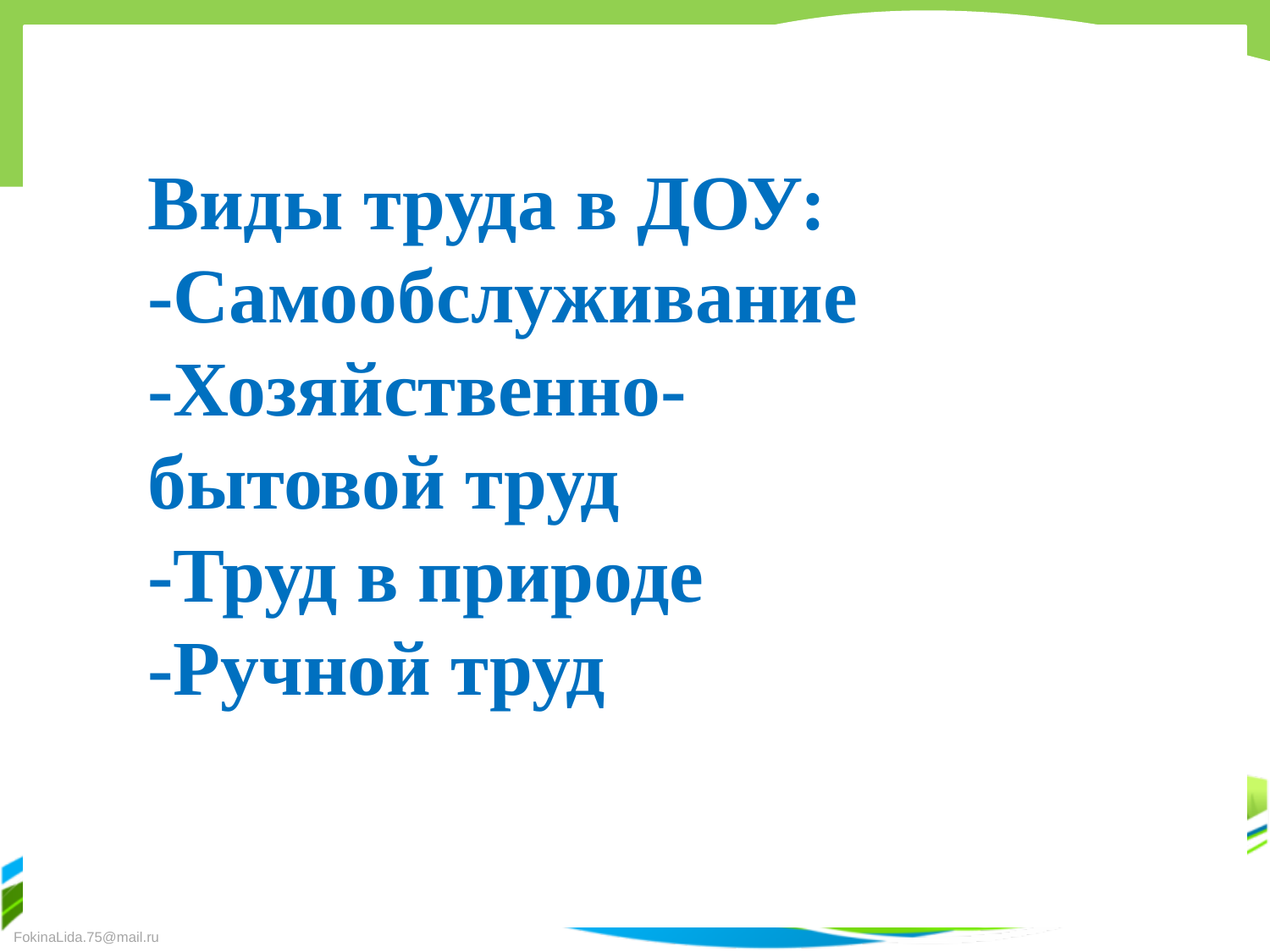

Виды труда в ДОУ:
-Самообслуживание
-Хозяйственно-  бытовой труд
-Труд в природе
-Ручной труд